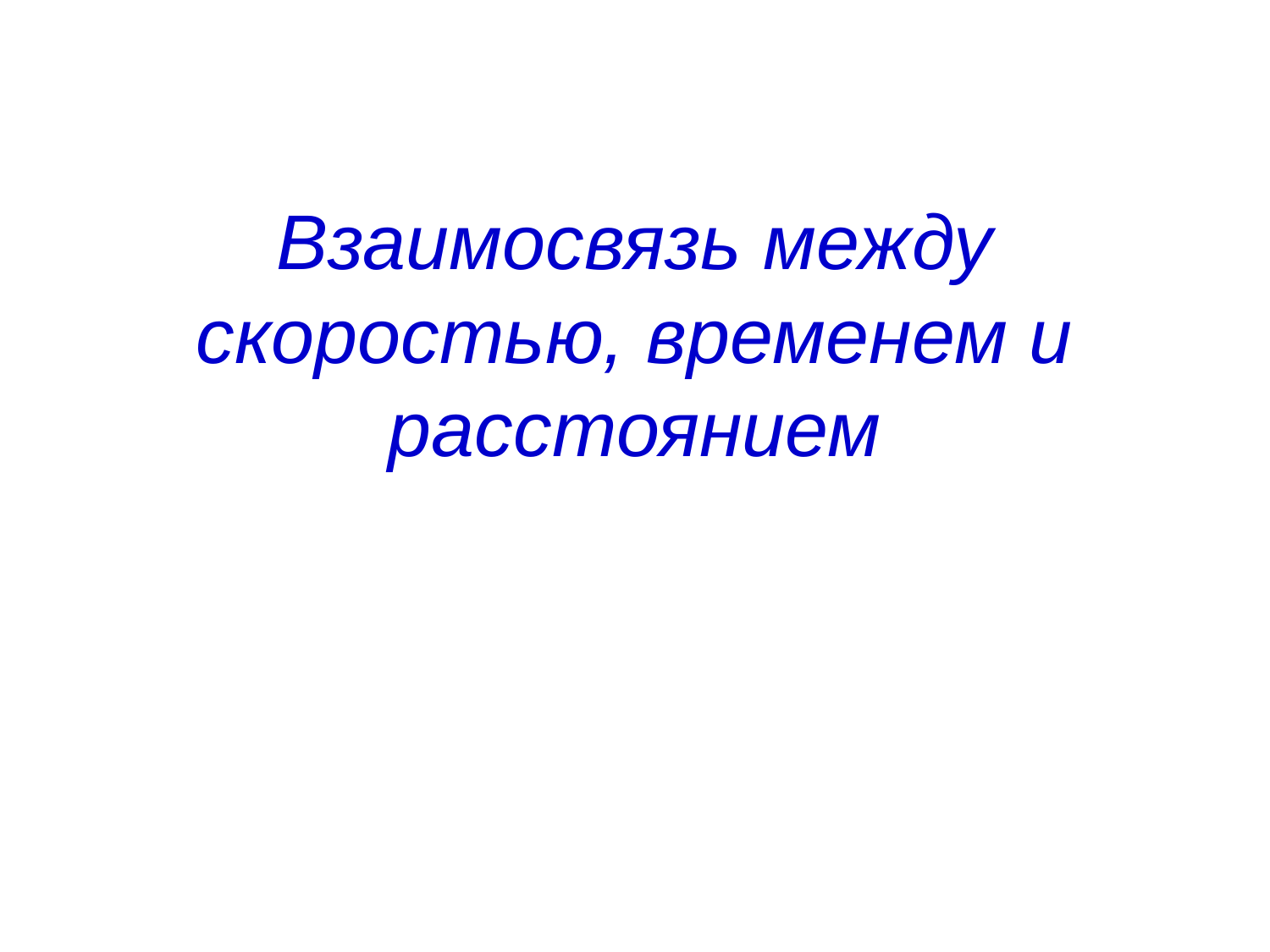

# Взаимосвязь между скоростью, временем и расстоянием